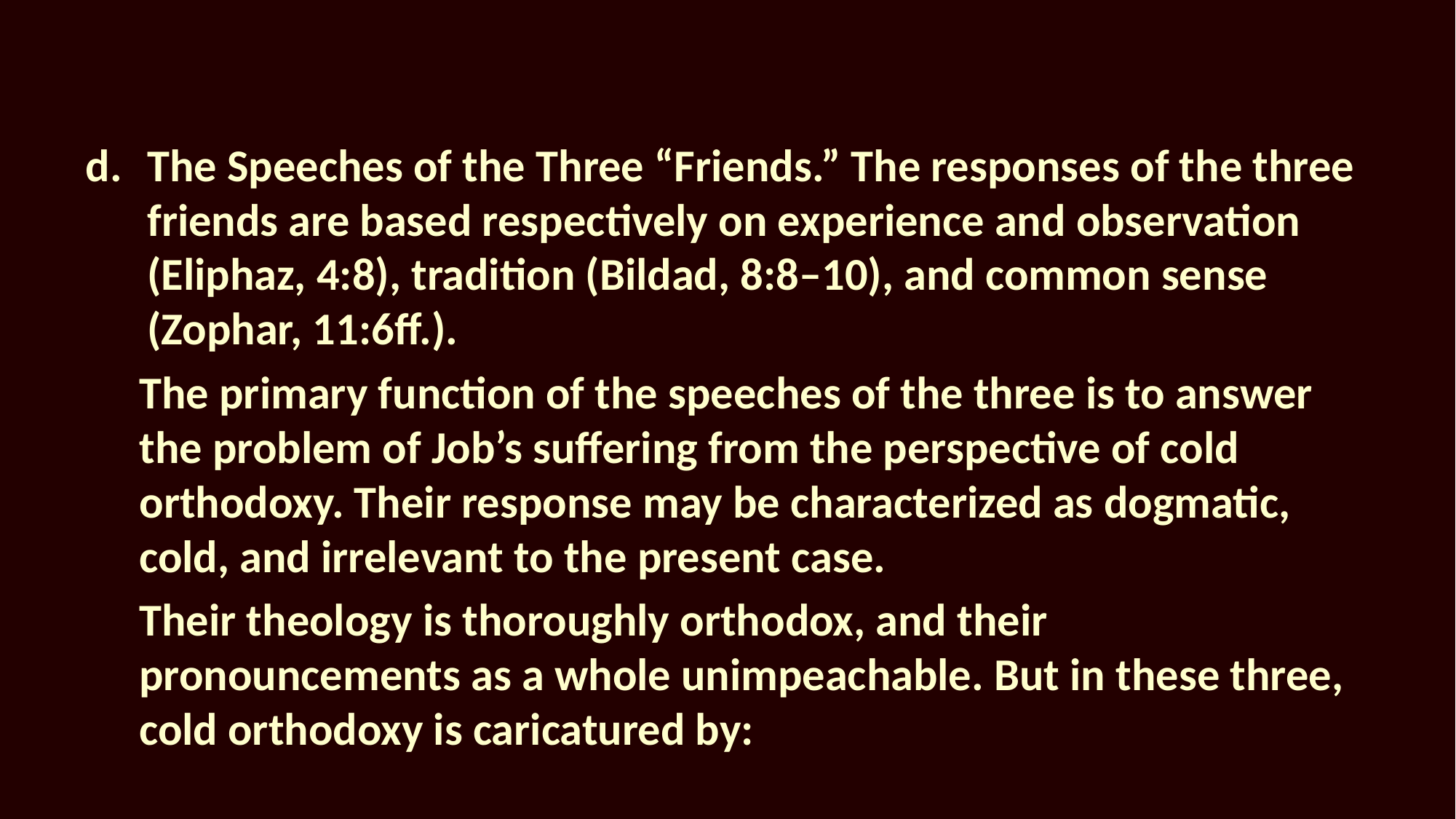

The Speeches of the Three “Friends.” The responses of the three friends are based respectively on experience and observation (Eliphaz, 4:8), tradition (Bildad, 8:8–10), and common sense (Zophar, 11:6ff.).
The primary function of the speeches of the three is to answer the problem of Job’s suffering from the perspective of cold orthodoxy. Their response may be characterized as dogmatic, cold, and irrelevant to the present case.
Their theology is thoroughly orthodox, and their pronouncements as a whole unimpeachable. But in these three, cold orthodoxy is caricatured by: